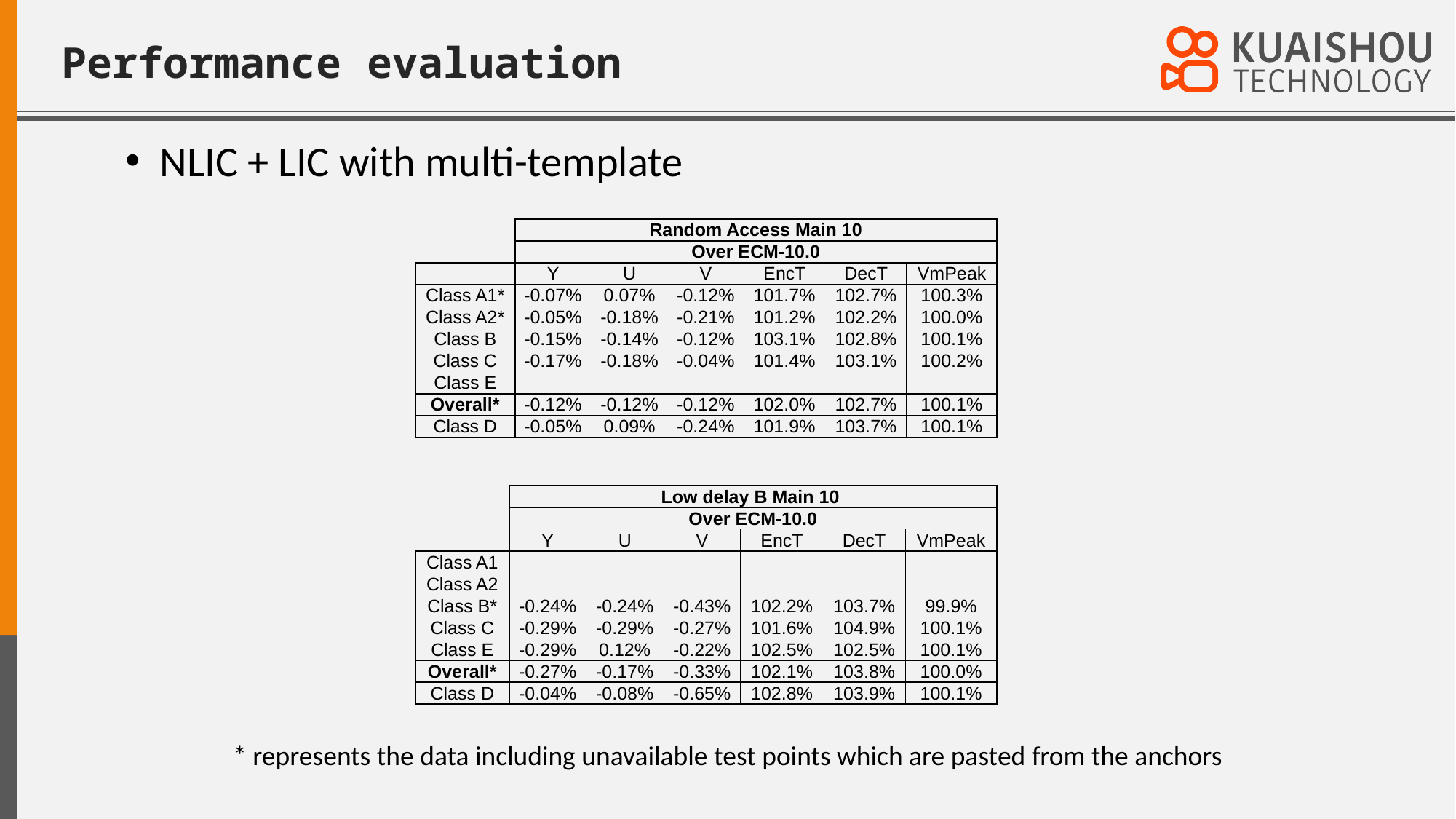

# Performance evaluation
NLIC + LIC with multi-template
|  | Random Access Main 10 |  |  |  |  |  |
| --- | --- | --- | --- | --- | --- | --- |
|  | Over ECM-10.0 |  |  |  |  |  |
|  | Y | U | V | EncT | DecT | VmPeak |
| Class A1\* | -0.07% | 0.07% | -0.12% | 101.7% | 102.7% | 100.3% |
| Class A2\* | -0.05% | -0.18% | -0.21% | 101.2% | 102.2% | 100.0% |
| Class B | -0.15% | -0.14% | -0.12% | 103.1% | 102.8% | 100.1% |
| Class C | -0.17% | -0.18% | -0.04% | 101.4% | 103.1% | 100.2% |
| Class E |  |  |  |  |  |  |
| Overall\* | -0.12% | -0.12% | -0.12% | 102.0% | 102.7% | 100.1% |
| Class D | -0.05% | 0.09% | -0.24% | 101.9% | 103.7% | 100.1% |
|  | Low delay B Main 10 |  |  |  |  |  |
| --- | --- | --- | --- | --- | --- | --- |
|  | Over ECM-10.0 |  |  |  |  |  |
|  | Y | U | V | EncT | DecT | VmPeak |
| Class A1 |  |  |  |  |  |  |
| Class A2 |  |  |  |  |  |  |
| Class B\* | -0.24% | -0.24% | -0.43% | 102.2% | 103.7% | 99.9% |
| Class C | -0.29% | -0.29% | -0.27% | 101.6% | 104.9% | 100.1% |
| Class E | -0.29% | 0.12% | -0.22% | 102.5% | 102.5% | 100.1% |
| Overall\* | -0.27% | -0.17% | -0.33% | 102.1% | 103.8% | 100.0% |
| Class D | -0.04% | -0.08% | -0.65% | 102.8% | 103.9% | 100.1% |
* represents the data including unavailable test points which are pasted from the anchors